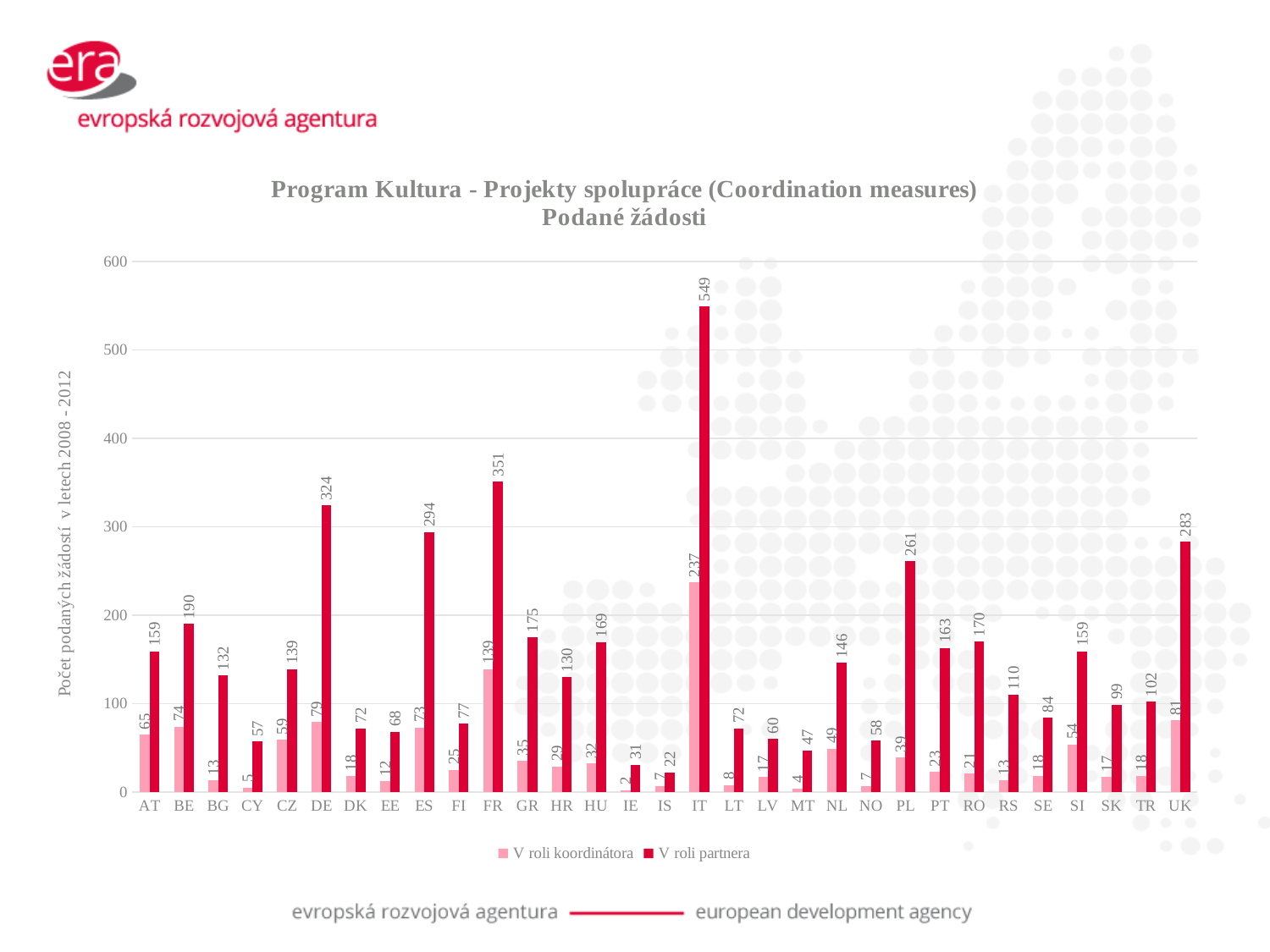

### Chart: Program Kultura - Projekty spolupráce (Coordination measures)
Podané žádosti

| Category |  |  |
|---|---|---|
| AT | 65.0 | 159.0 |
| BE | 74.0 | 190.0 |
| BG | 13.0 | 132.0 |
| CY | 5.0 | 57.0 |
| CZ | 59.0 | 139.0 |
| DE | 79.0 | 324.0 |
| DK | 18.0 | 72.0 |
| EE | 12.0 | 68.0 |
| ES | 73.0 | 294.0 |
| FI | 25.0 | 77.0 |
| FR | 139.0 | 351.0 |
| GR | 35.0 | 175.0 |
| HR | 29.0 | 130.0 |
| HU | 32.0 | 169.0 |
| IE | 2.0 | 31.0 |
| IS | 7.0 | 22.0 |
| IT | 237.0 | 549.0 |
| LT | 8.0 | 72.0 |
| LV | 17.0 | 60.0 |
| MT | 4.0 | 47.0 |
| NL | 49.0 | 146.0 |
| NO | 7.0 | 58.0 |
| PL | 39.0 | 261.0 |
| PT | 23.0 | 163.0 |
| RO | 21.0 | 170.0 |
| RS | 13.0 | 110.0 |
| SE | 18.0 | 84.0 |
| SI | 54.0 | 159.0 |
| SK | 17.0 | 99.0 |
| TR | 18.0 | 102.0 |
| UK | 81.0 | 283.0 |